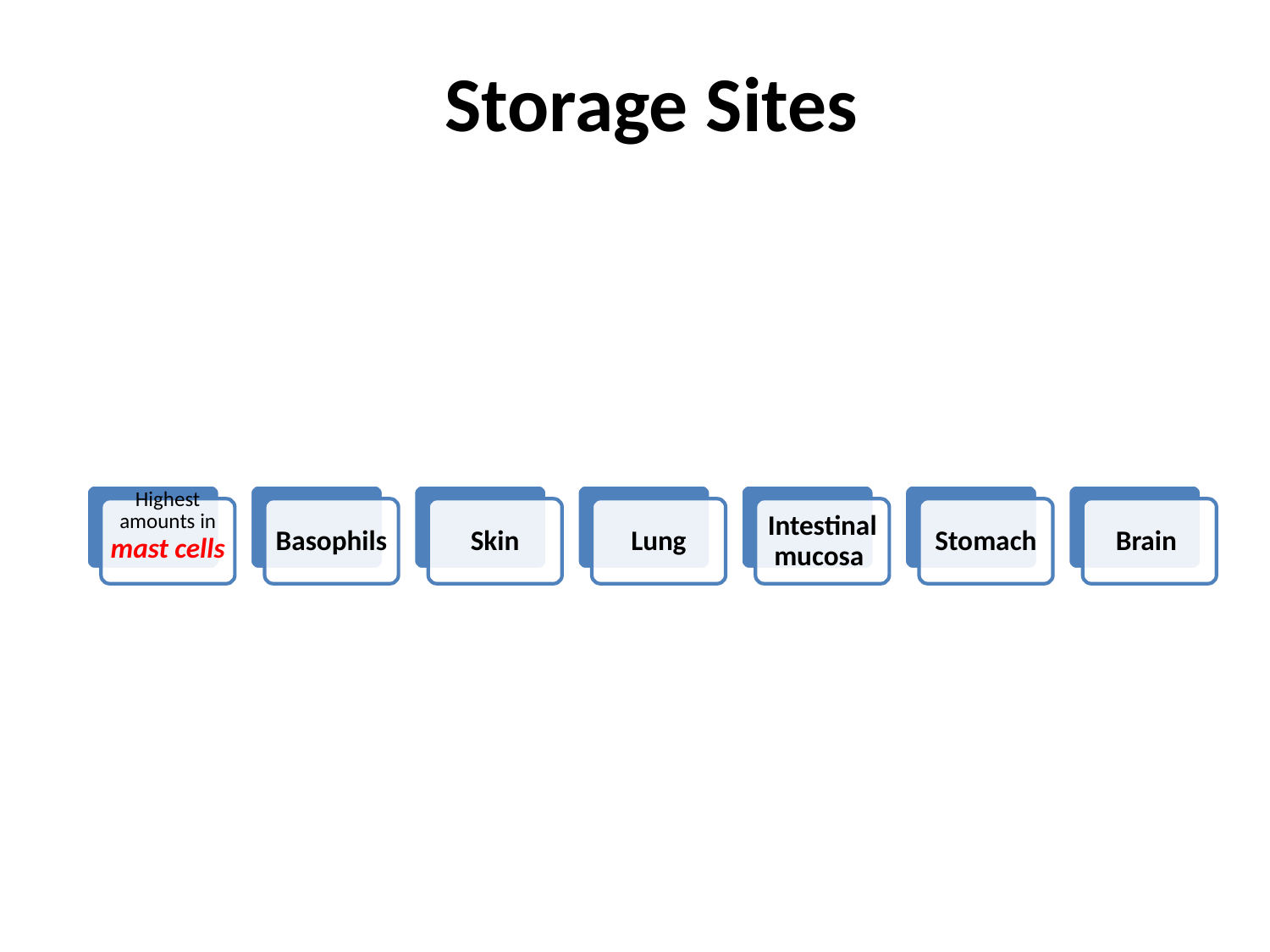

# Storage Sites
Highest amounts in mast cells
Basophils
Skin
Lung
Intestinal mucosa
Stomach
Brain